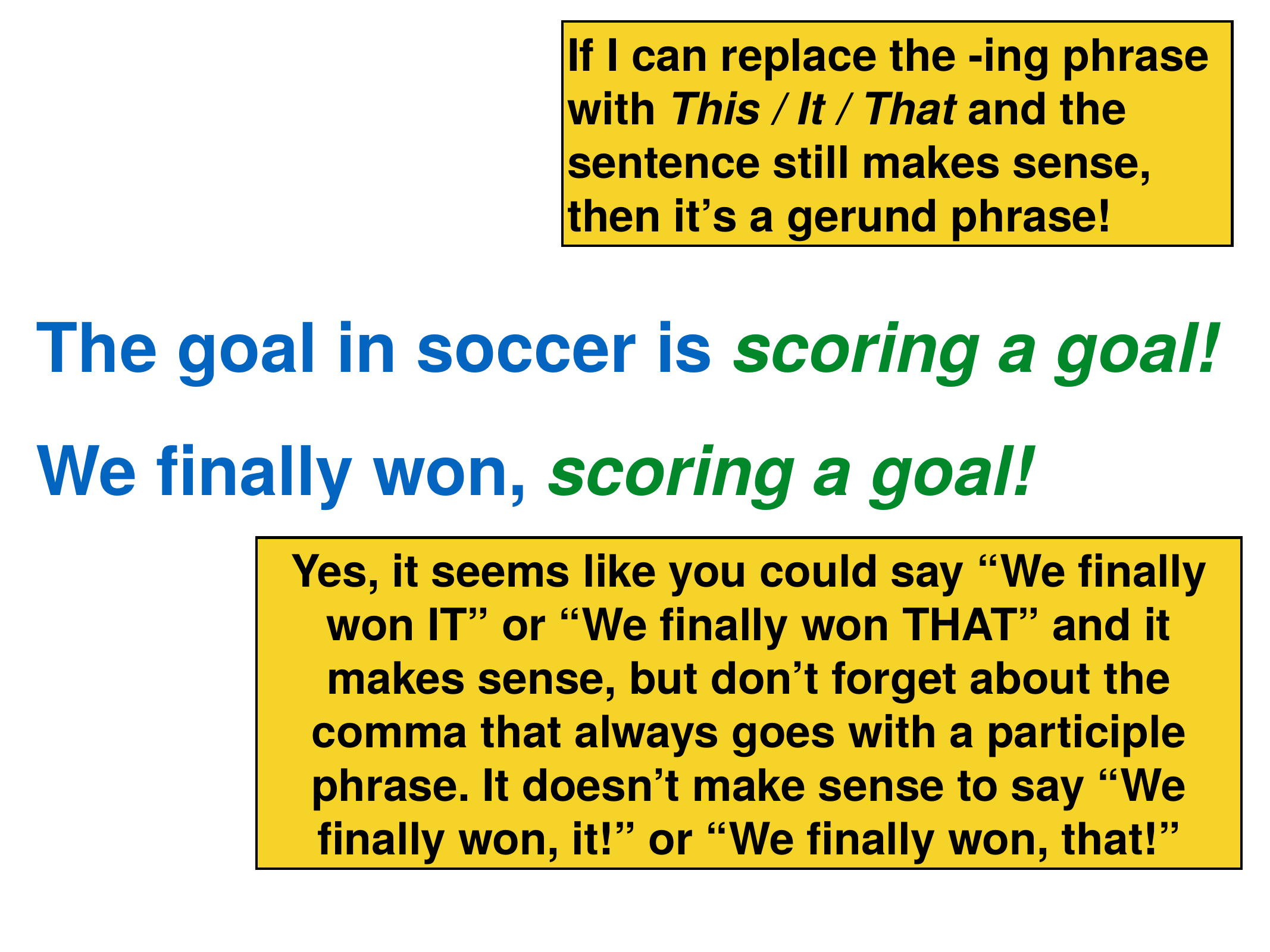

If I can replace the -ing phrase with This / It / That and the sentence still makes sense, then it’s a gerund phrase!
The goal in soccer is scoring a goal!
We finally won, scoring a goal!

Yes, it seems like you could say “We finally won IT” or “We finally won THAT” and it makes sense, but don’t forget about the comma that always goes with a participle phrase. It doesn’t make sense to say “We finally won, it!” or “We finally won, that!”